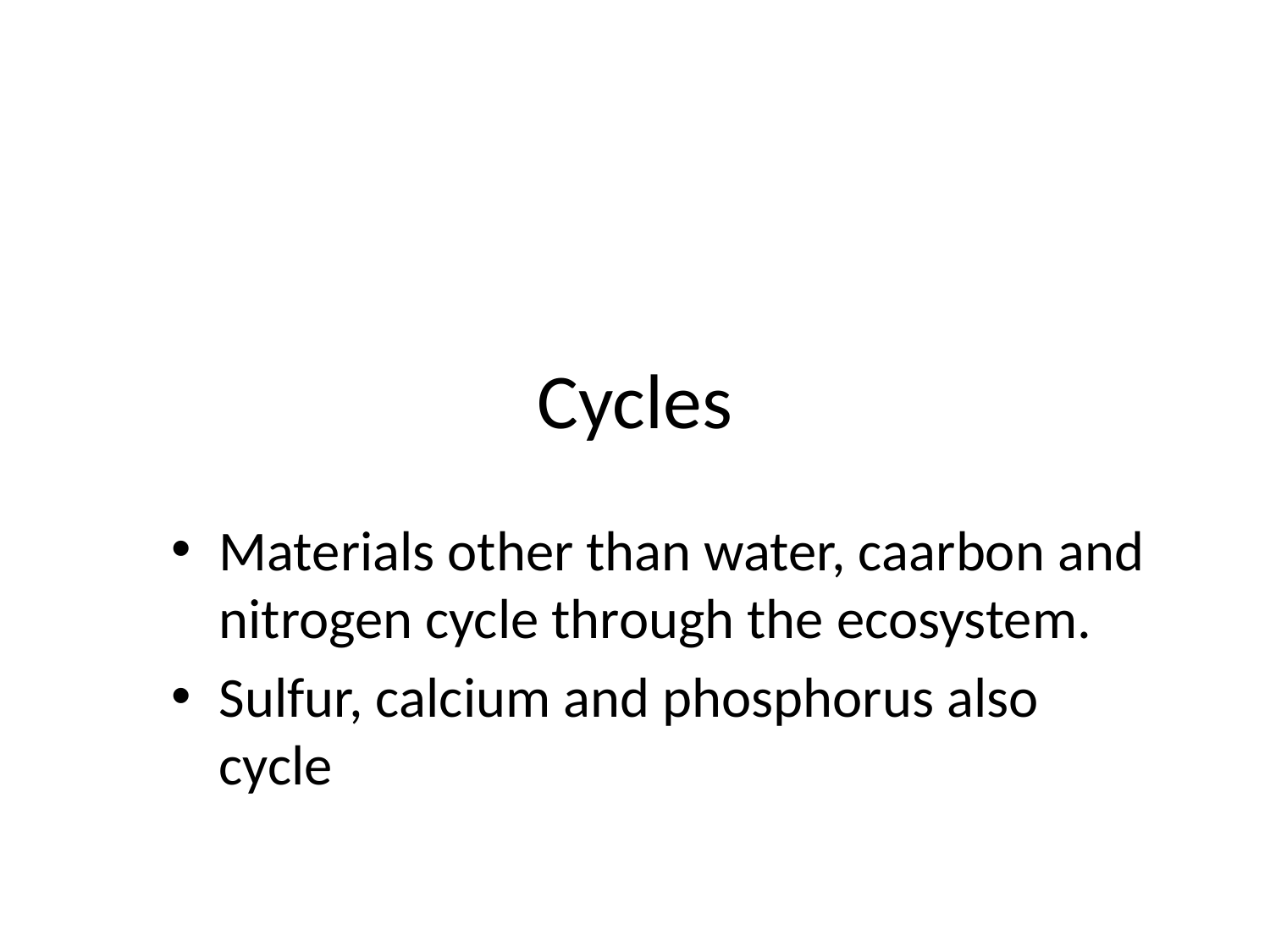

# Cycles
Materials other than water, caarbon and nitrogen cycle through the ecosystem.
Sulfur, calcium and phosphorus also cycle